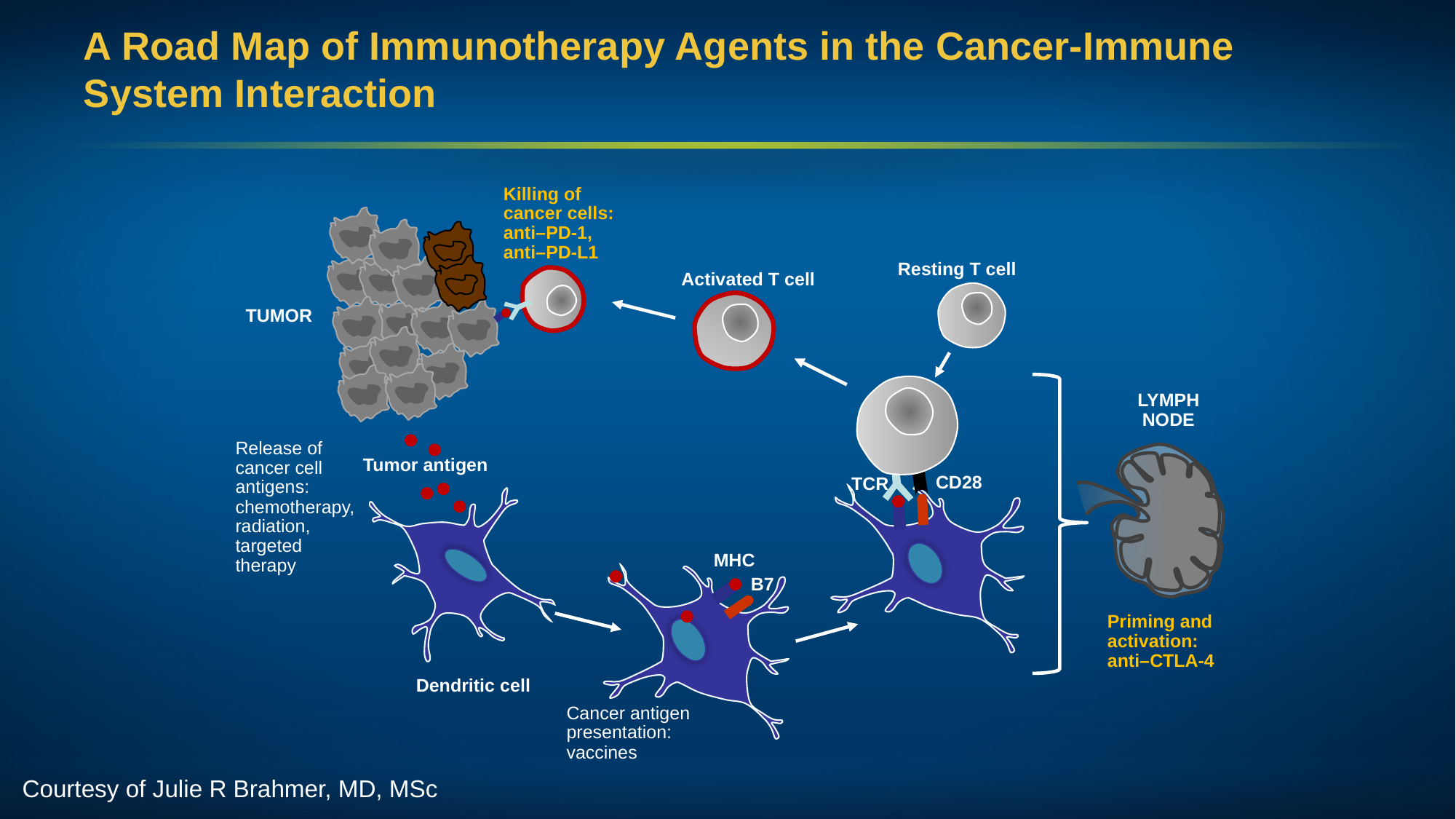

# A Road Map of Immunotherapy Agents in the Cancer-Immune System Interaction
Killing of cancer cells: anti–PD-1, anti–PD-L1

Resting T cell

Activated T cell

TUMOR

LYMPH NODE
Release of cancer cell antigens: chemotherapy, radiation, targeted therapy

Tumor antigen

CD28

TCR

MHC

B7

Priming and activation: anti–CTLA-4

Dendritic cell
Cancer antigen presentation: vaccines
Courtesy of Julie R Brahmer, MD, MSc